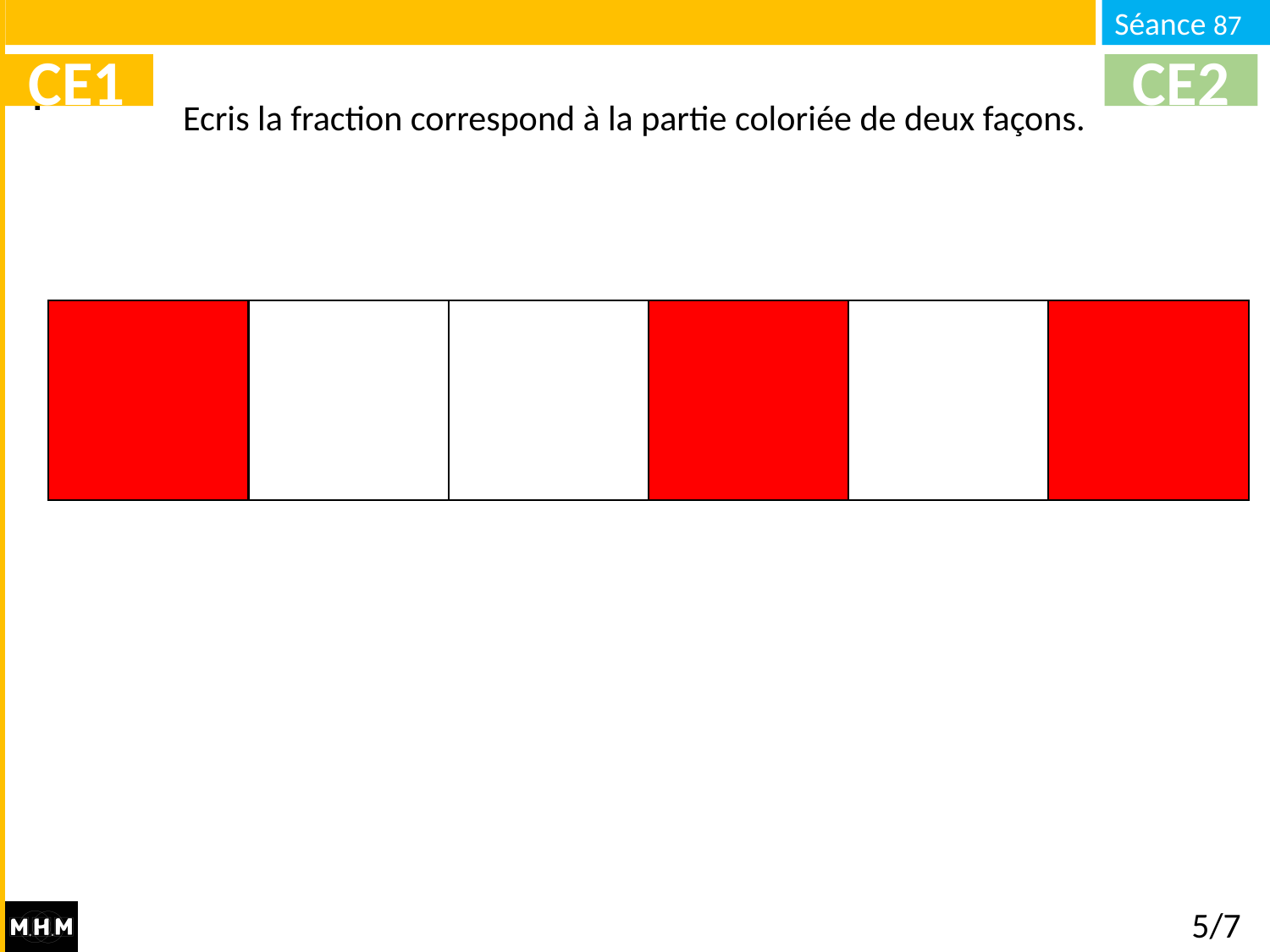

CE1
CE2
# Ecris la fraction correspond à la partie coloriée de deux façons.

5/7